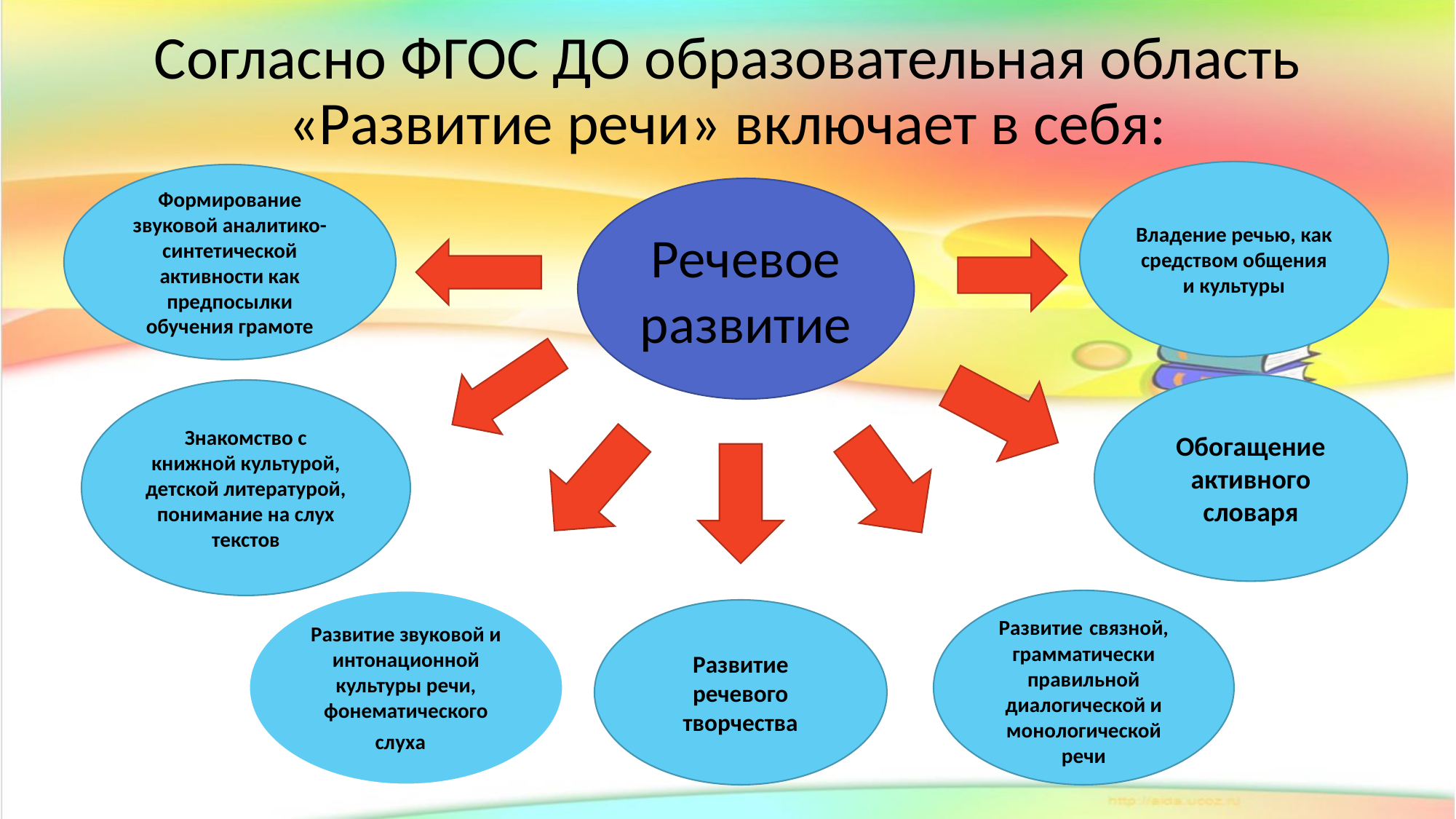

# Согласно ФГОС ДО образовательная область «Развитие речи» включает в себя:
Владение речью, как средством общения и культуры
Формирование звуковой аналитико-синтетической активности как предпосылки обучения грамоте
.
Речевое развитие

Обогащение активного словаря
Знакомство с книжной культурой, детской литературой, понимание на слух текстов

Развитие звуковой и интонационной культуры речи, фонематического слуха
Развитие связной, грамматически правильной диалогической и монологической речи
Развитие речевого творчества